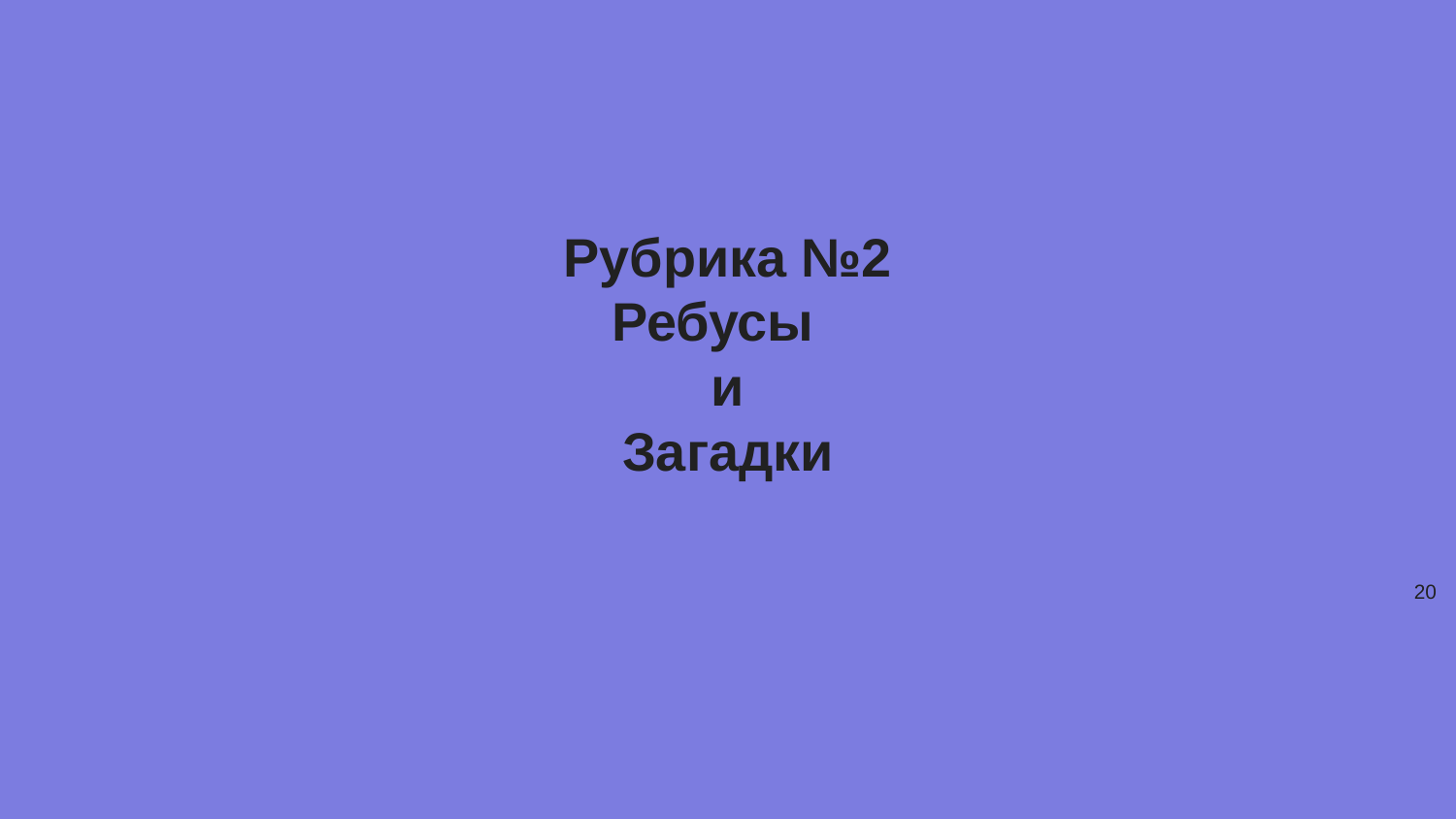

# Рубрика №2 Ребусы и Загадки
20